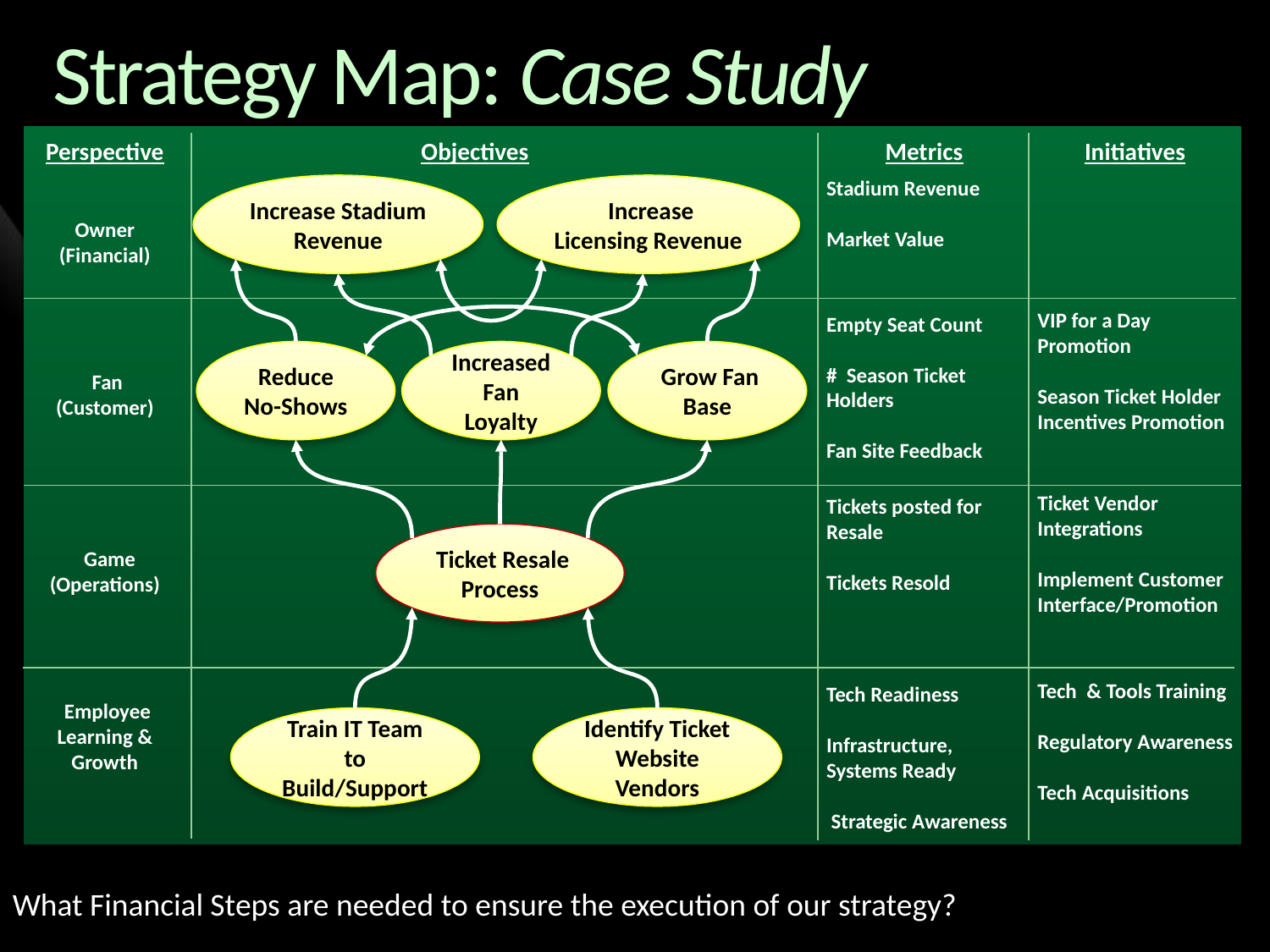

# Strategy Map: Case Study

Perspective

Owner (Financial)

 Fan (Customer)

  Game (Operations)

 Employee Learning & Growth
Objectives
Metrics
Initiatives
Stadium Revenue

Market Value
Increase Stadium Revenue
 Increase Licensing Revenue
VIP for a Day Promotion

Season Ticket Holder Incentives Promotion
Empty Seat Count

#  Season Ticket Holders

Fan Site Feedback
Reduce No-Shows
Increased Fan Loyalty
 Grow Fan Base
Ticket Vendor Integrations

Implement Customer Interface/Promotion
Tickets posted for Resale

Tickets Resold
 Ticket Resale Process
Tech  & Tools Training

Regulatory Awareness

Tech Acquisitions
Tech Readiness

Infrastructure, Systems Ready

 Strategic Awareness
Train IT Team to Build/Support
Identify Ticket Website Vendors
What Financial Steps are needed to ensure the execution of our strategy?